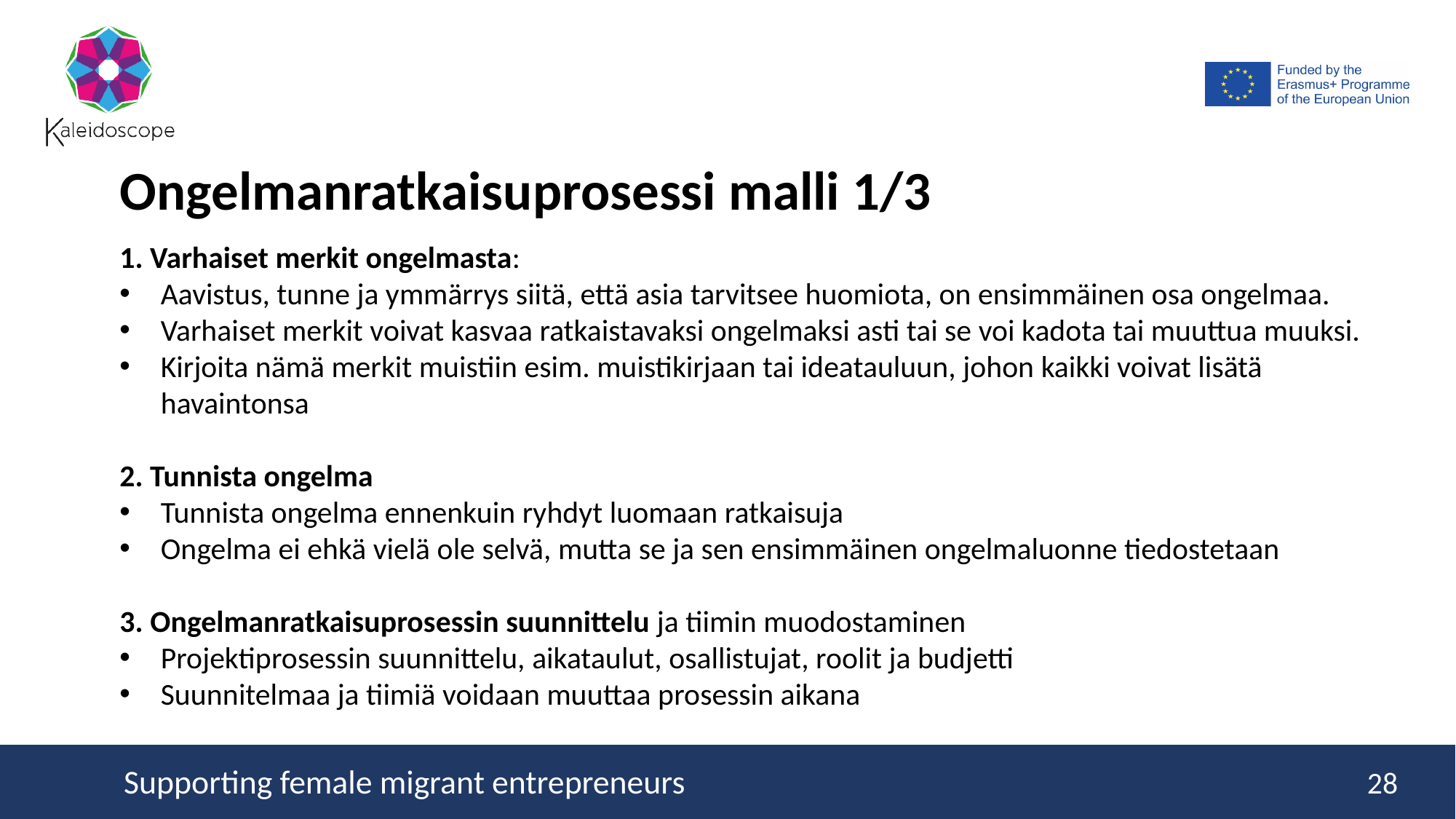

Ongelmanratkaisuprosessi malli 1/3
1. Varhaiset merkit ongelmasta:
Aavistus, tunne ja ymmärrys siitä, että asia tarvitsee huomiota, on ensimmäinen osa ongelmaa.
Varhaiset merkit voivat kasvaa ratkaistavaksi ongelmaksi asti tai se voi kadota tai muuttua muuksi.
Kirjoita nämä merkit muistiin esim. muistikirjaan tai ideatauluun, johon kaikki voivat lisätä havaintonsa

2. Tunnista ongelma
Tunnista ongelma ennenkuin ryhdyt luomaan ratkaisuja
Ongelma ei ehkä vielä ole selvä, mutta se ja sen ensimmäinen ongelmaluonne tiedostetaan

3. Ongelmanratkaisuprosessin suunnittelu ja tiimin muodostaminen
Projektiprosessin suunnittelu, aikataulut, osallistujat, roolit ja budjetti
Suunnitelmaa ja tiimiä voidaan muuttaa prosessin aikana
28